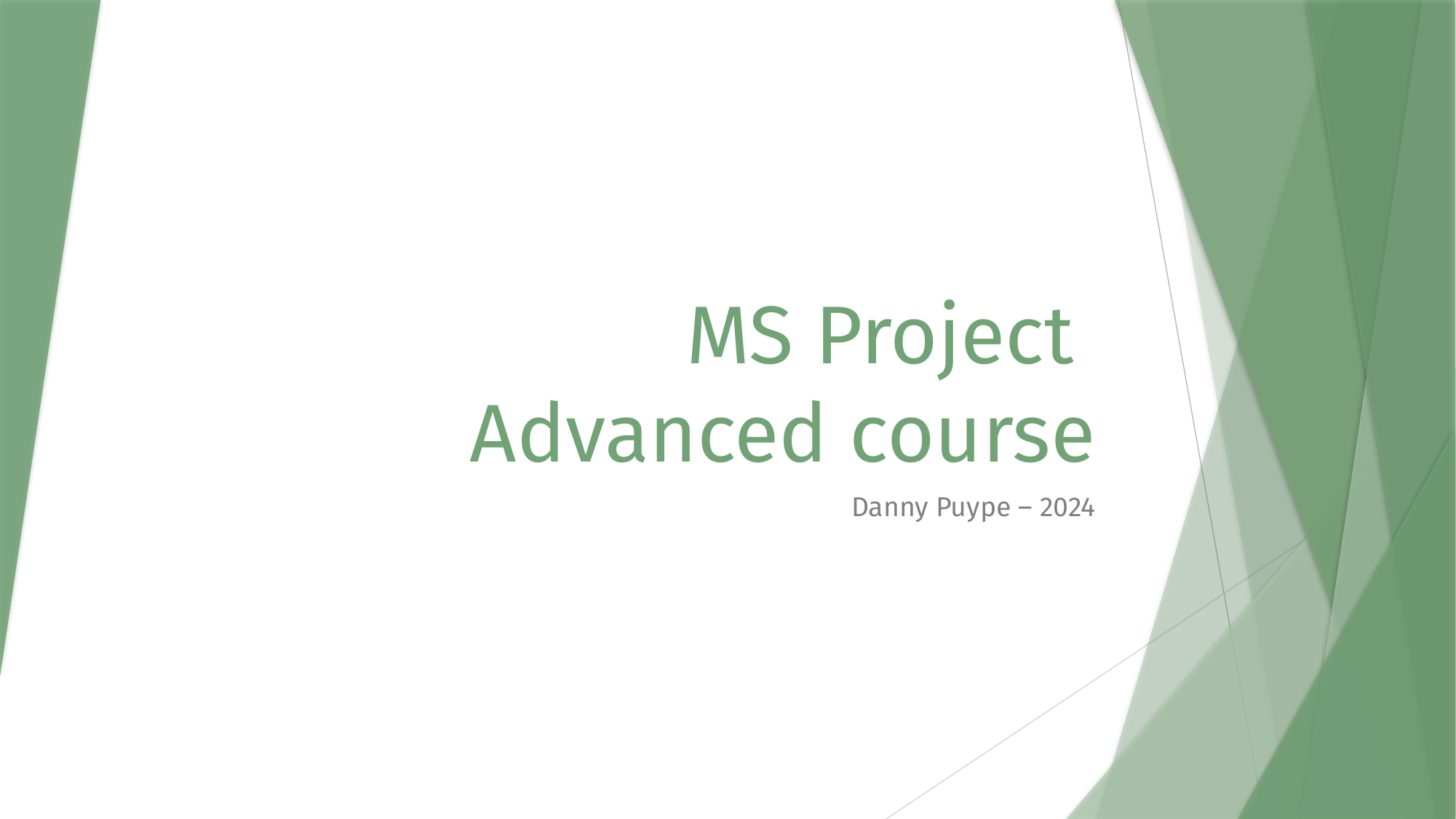

# MS Project Advanced course
Danny Puype – 2024